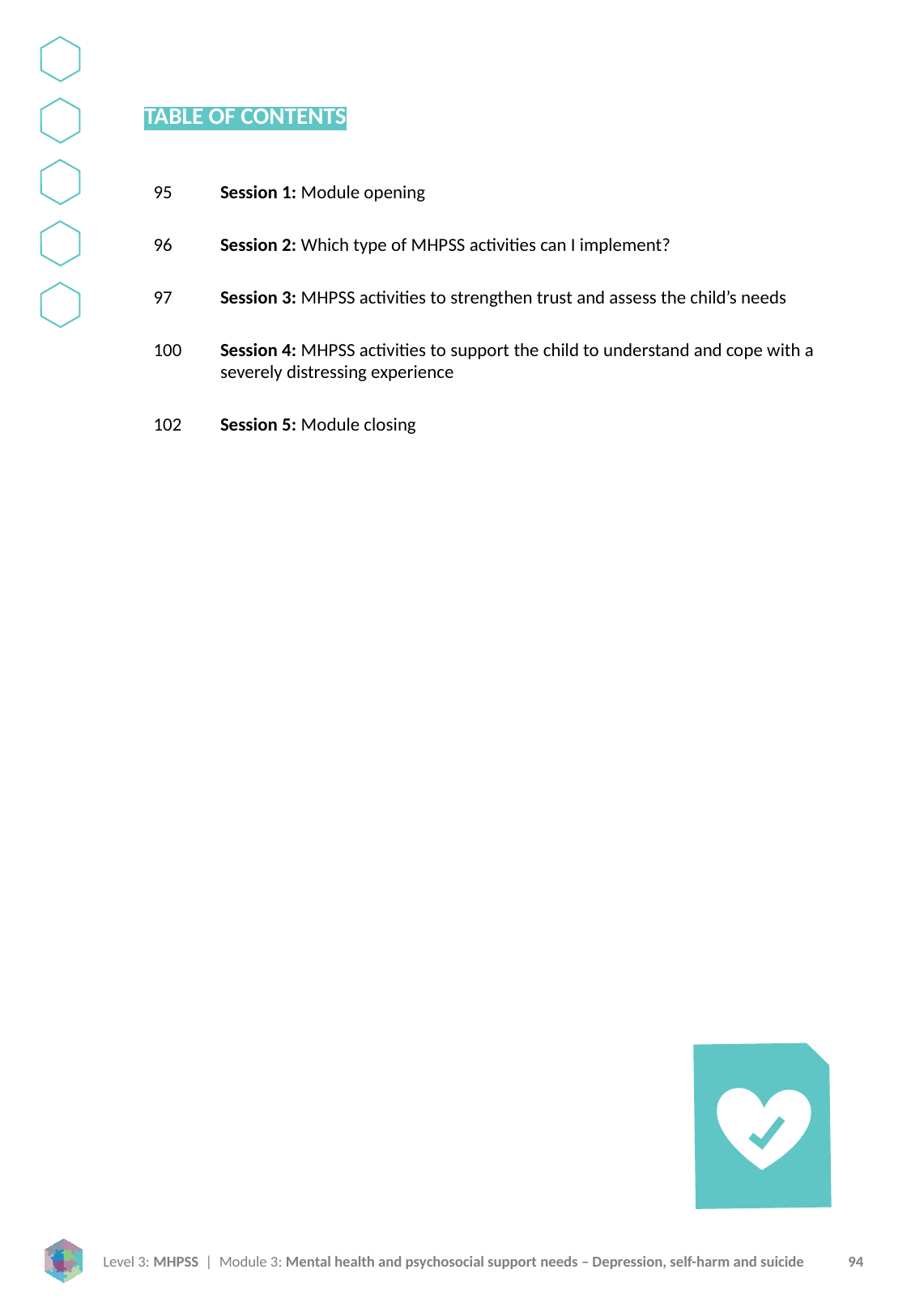

TABLE OF CONTENTS

95
96
97
100
102
Session 1: Module opening
Session 2: Which type of MHPSS activities can I implement?
Session 3: MHPSS activities to strengthen trust and assess the child’s needs
Session 4: MHPSS activities to support the child to understand and cope with a severely distressing experience
Session 5: Module closing